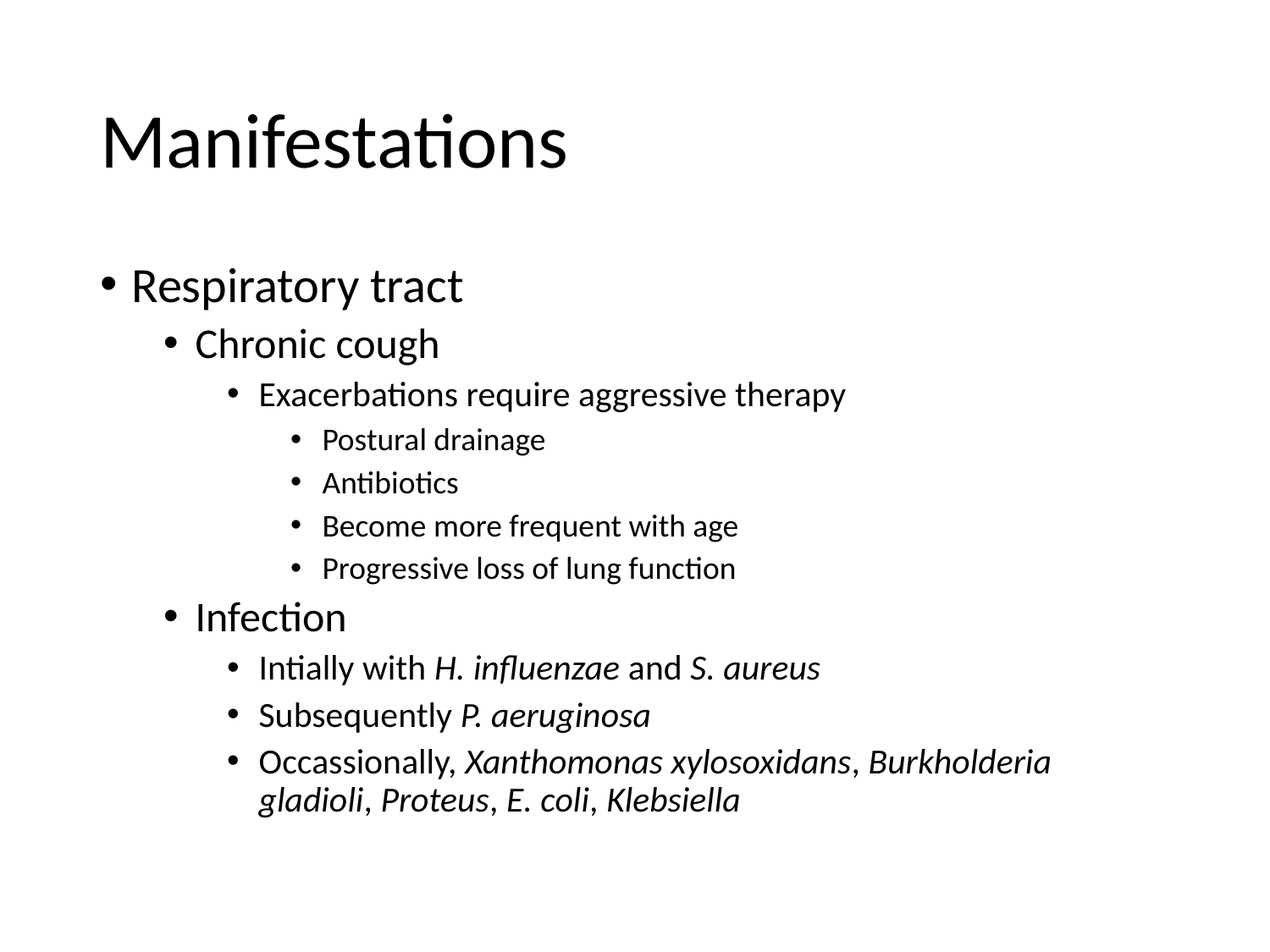

# Manifestations
Respiratory tract
Chronic cough
Exacerbations require aggressive therapy
Postural drainage
Antibiotics
Become more frequent with age
Progressive loss of lung function
Infection
Intially with H. influenzae and S. aureus
Subsequently P. aeruginosa
Occassionally, Xanthomonas xylosoxidans, Burkholderia gladioli, Proteus, E. coli, Klebsiella